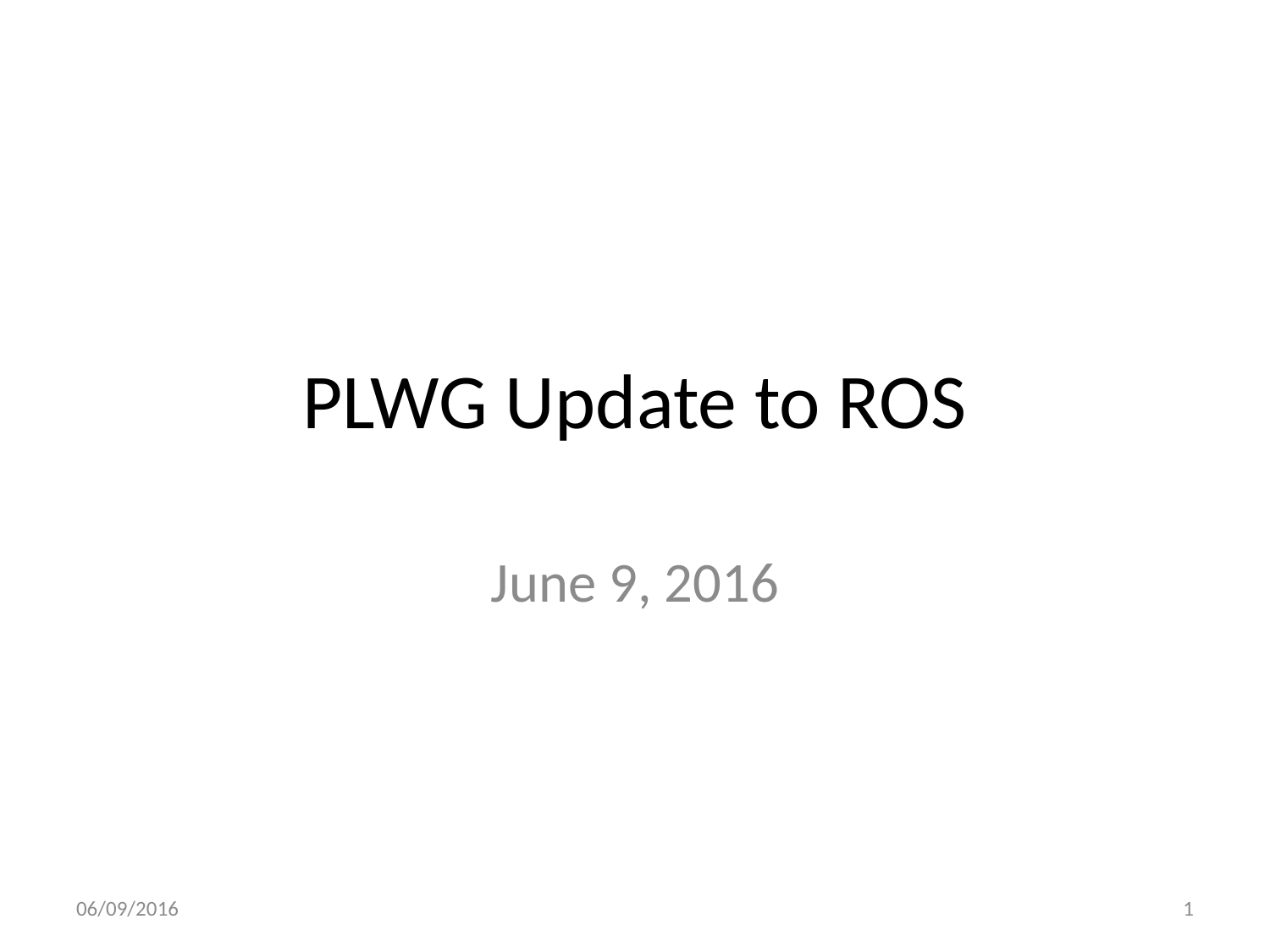

# PLWG Update to ROS
June 9, 2016
06/09/2016
1